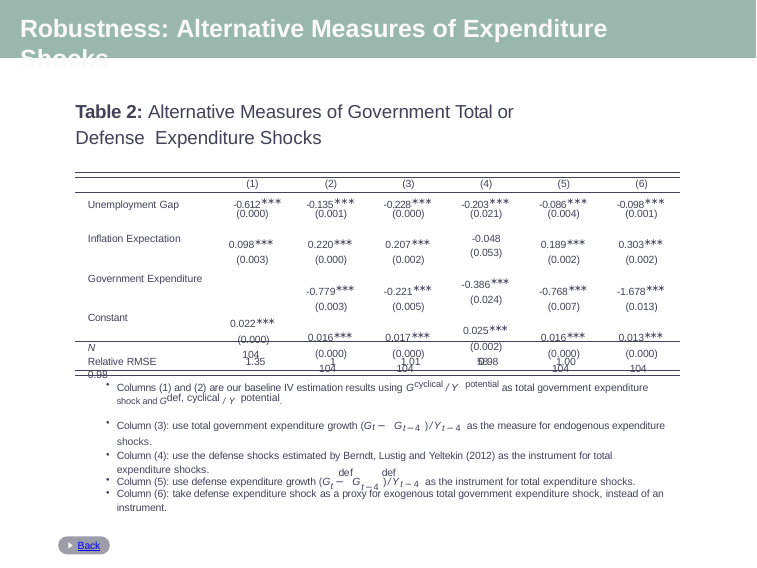

# Robustness: Alternative Measures of Expenditure Shocks
Table 2: Alternative Measures of Government Total or Defense  Expenditure Shocks

(1)
Unemployment Gap	-0.612∗∗∗
(2)
-0.135∗∗∗
(3)
-0.228∗∗∗
(4)
-0.203∗∗∗
(5)
-0.086∗∗∗
(6)
-0.098∗∗∗

(0.000)
0.098∗∗∗  (0.003)
(0.001)
0.220∗∗∗  (0.000)
-0.779∗∗∗  (0.003)
0.016∗∗∗  (0.000)
104
(0.000)
0.207∗∗∗  (0.002)
-0.221∗∗∗  (0.005)
0.017∗∗∗  (0.000)
104
(0.021)
-0.048
(0.053)
-0.386∗∗∗  (0.024)
0.025∗∗∗  (0.002)
58
(0.004)
0.189∗∗∗  (0.002)
-0.768∗∗∗  (0.007)
0.016∗∗∗  (0.000)
104
(0.001)
0.303∗∗∗  (0.002)
-1.678∗∗∗  (0.013)
0.013∗∗∗  (0.000)
104
Inflation Expectation
Government Expenditure
0.022∗∗∗  (0.000)
104
Constant
N
Relative RMSE	1.35	1	1.01	0.98	1.00	0.98

Columns (1) and (2) are our baseline IV estimation results using Gcyclical /Y potential as total government expenditure  shock and Gdef, cyclical /Y potential.
Column (3): use total government expenditure growth (Gt − Gt−4 )/Yt−4 as the measure for endogenous expenditure  shocks.
Column (4): use the defense shocks estimated by Berndt, Lustig and Yeltekin (2012) as the instrument for total  expenditure shocks.
def	def
Column (5): use defense expenditure growth (Gt − Gt−4 )/Yt−4 as the instrument for total expenditure shocks.
Column (6): take defense expenditure shock as a proxy for exogenous total government expenditure shock, instead of an  instrument.

Back